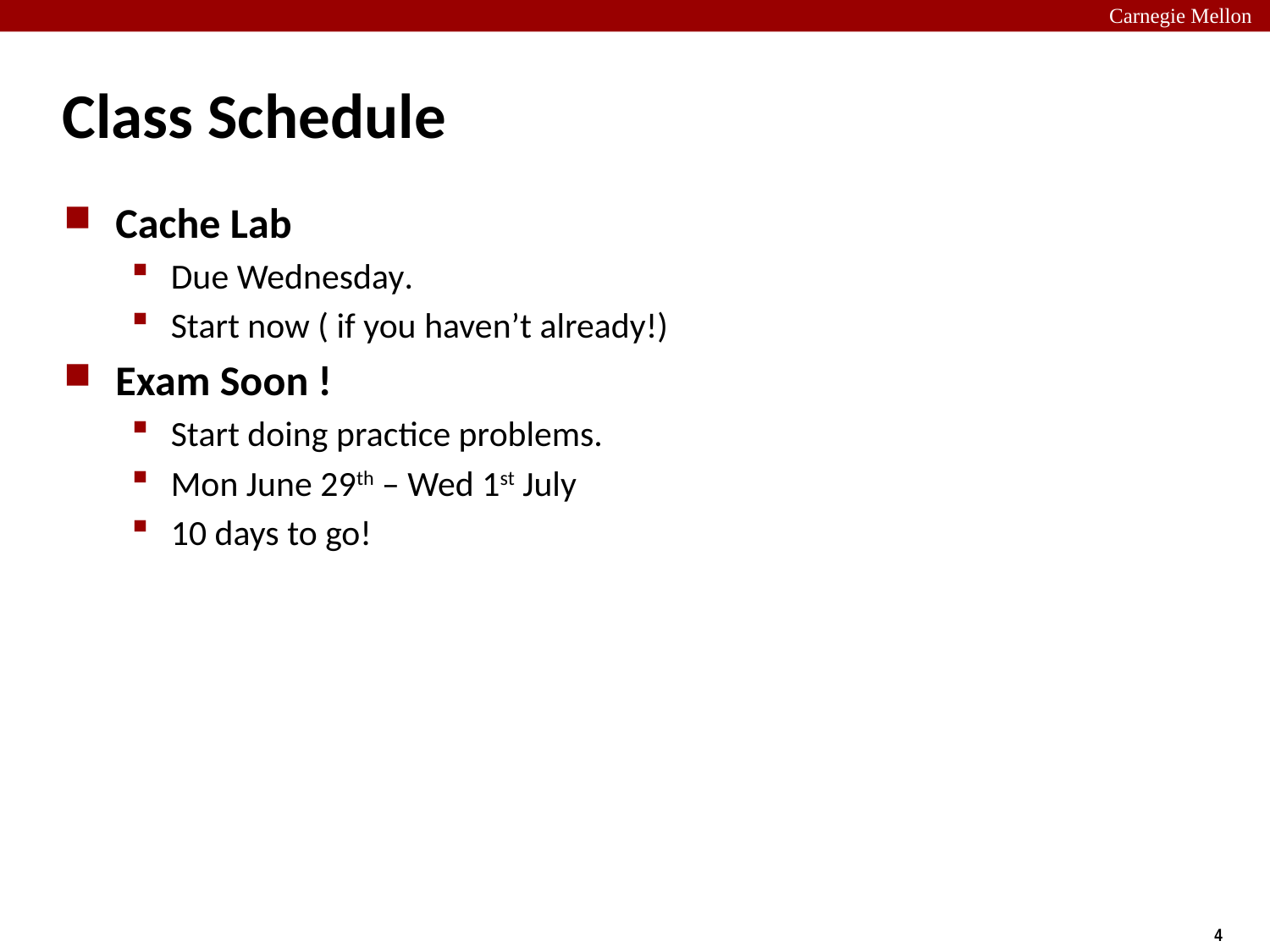

# Class Schedule
Cache Lab
Due Wednesday.
Start now ( if you haven’t already!)
Exam Soon !
Start doing practice problems.
Mon June 29th – Wed 1st July
10 days to go!